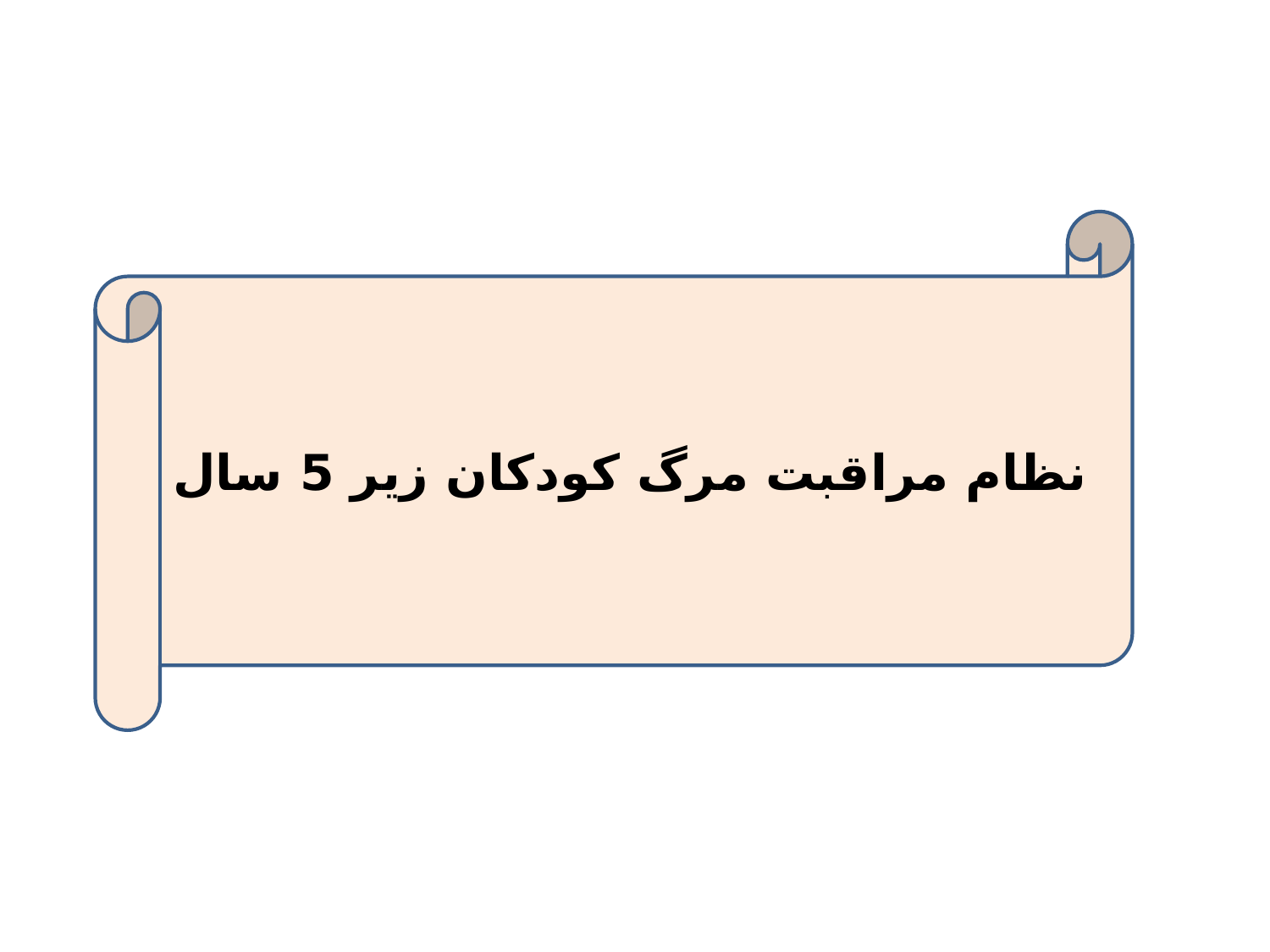

نظام مراقبت مرگ کودکان زیر 5 سال